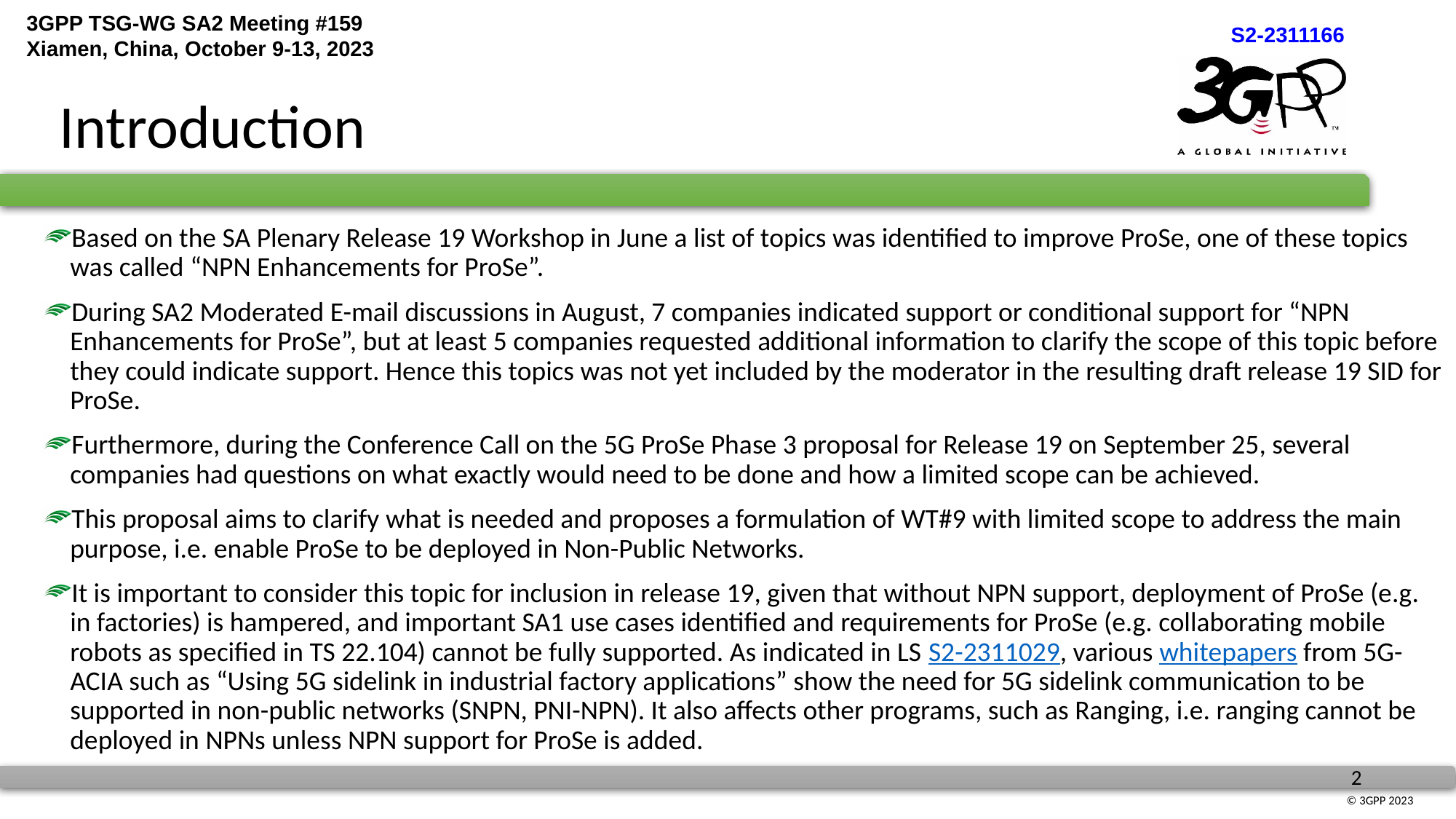

# Introduction
Based on the SA Plenary Release 19 Workshop in June a list of topics was identified to improve ProSe, one of these topics was called “NPN Enhancements for ProSe”.
During SA2 Moderated E-mail discussions in August, 7 companies indicated support or conditional support for “NPN Enhancements for ProSe”, but at least 5 companies requested additional information to clarify the scope of this topic before they could indicate support. Hence this topics was not yet included by the moderator in the resulting draft release 19 SID for ProSe.
Furthermore, during the Conference Call on the 5G ProSe Phase 3 proposal for Release 19 on September 25, several companies had questions on what exactly would need to be done and how a limited scope can be achieved.
This proposal aims to clarify what is needed and proposes a formulation of WT#9 with limited scope to address the main purpose, i.e. enable ProSe to be deployed in Non-Public Networks.
It is important to consider this topic for inclusion in release 19, given that without NPN support, deployment of ProSe (e.g. in factories) is hampered, and important SA1 use cases identified and requirements for ProSe (e.g. collaborating mobile robots as specified in TS 22.104) cannot be fully supported. As indicated in LS S2-2311029, various whitepapers from 5G-ACIA such as “Using 5G sidelink in industrial factory applications” show the need for 5G sidelink communication to be supported in non-public networks (SNPN, PNI-NPN). It also affects other programs, such as Ranging, i.e. ranging cannot be deployed in NPNs unless NPN support for ProSe is added.